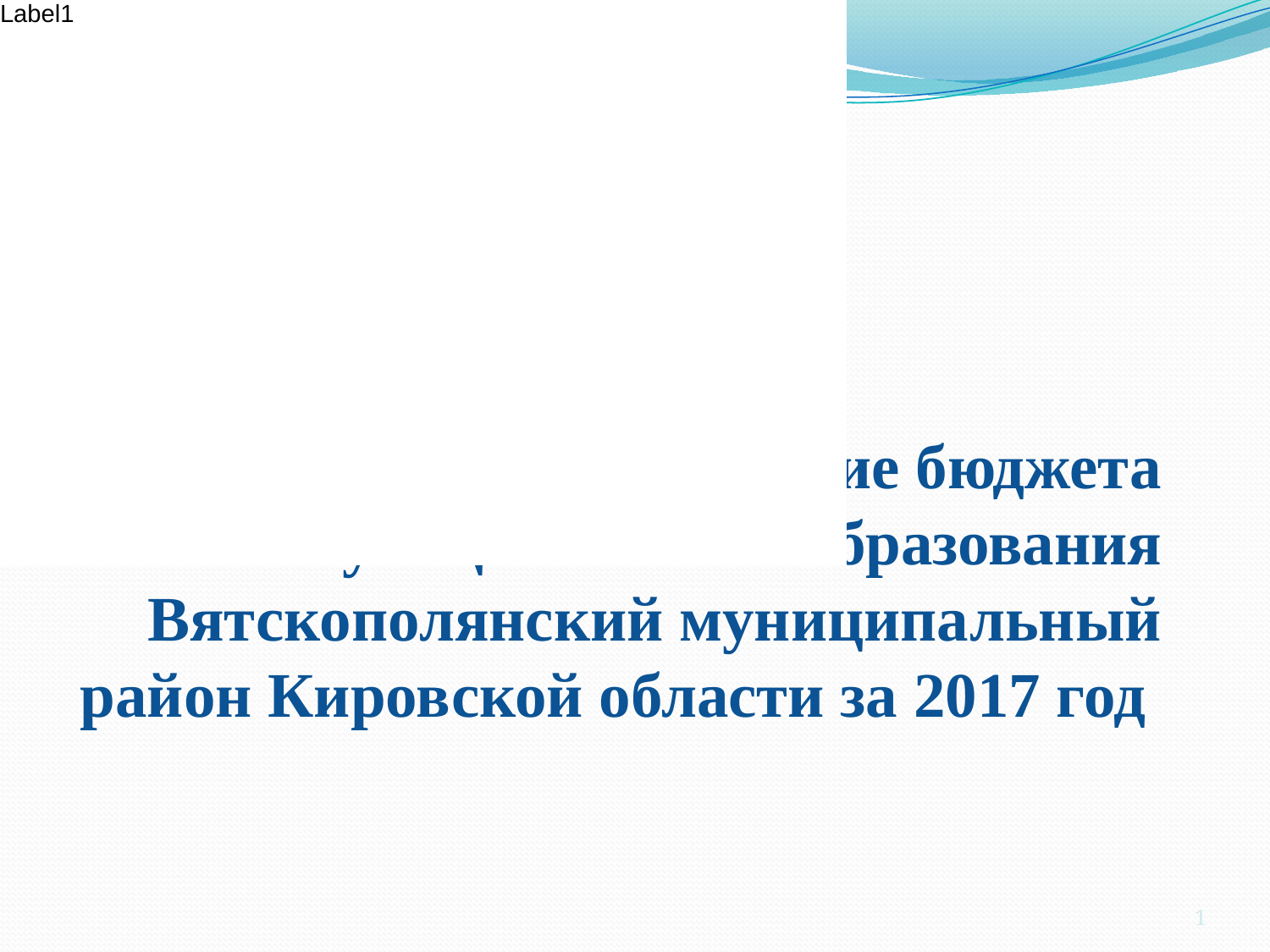

# Исполнение бюджета муниципального образования Вятскополянский муниципальный район Кировской области за 2017 год
1